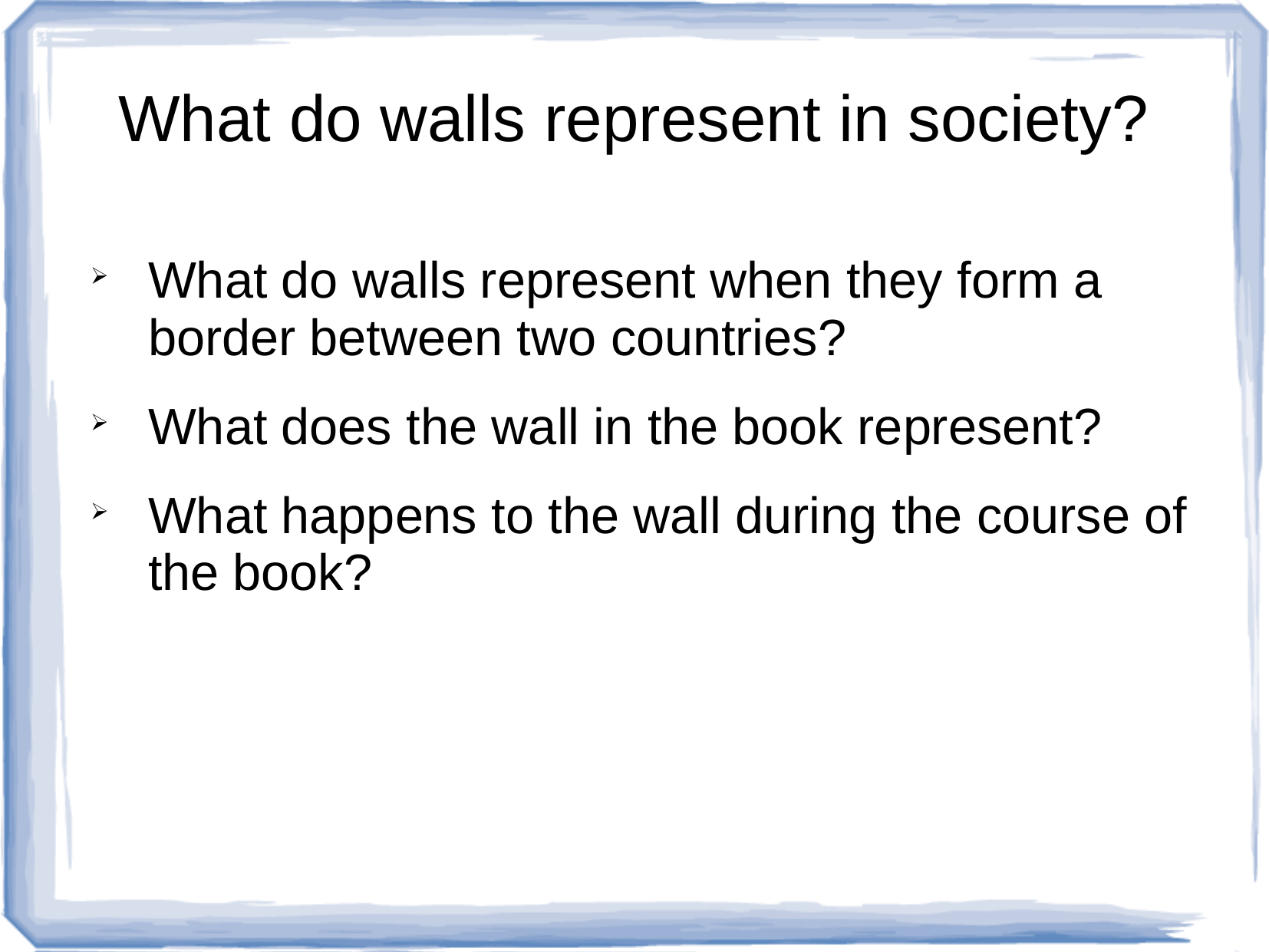

What do walls represent in society?
What do walls represent when they form a border between two countries?

What does the wall in the book represent?

What happens to the wall during the course of the book?